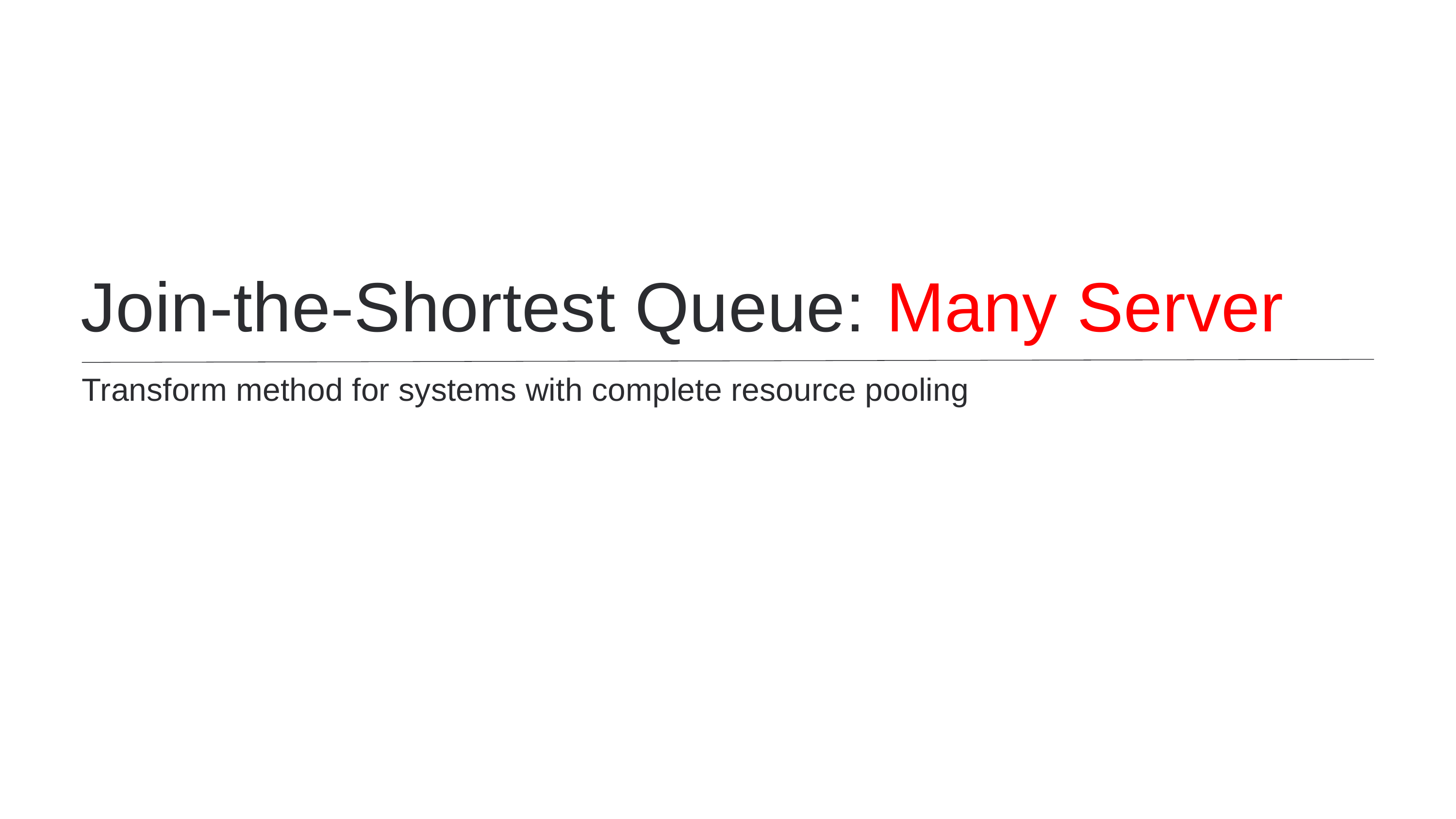

Join-the-Shortest Queue: Many Server

Transform method for systems with complete resource pooling